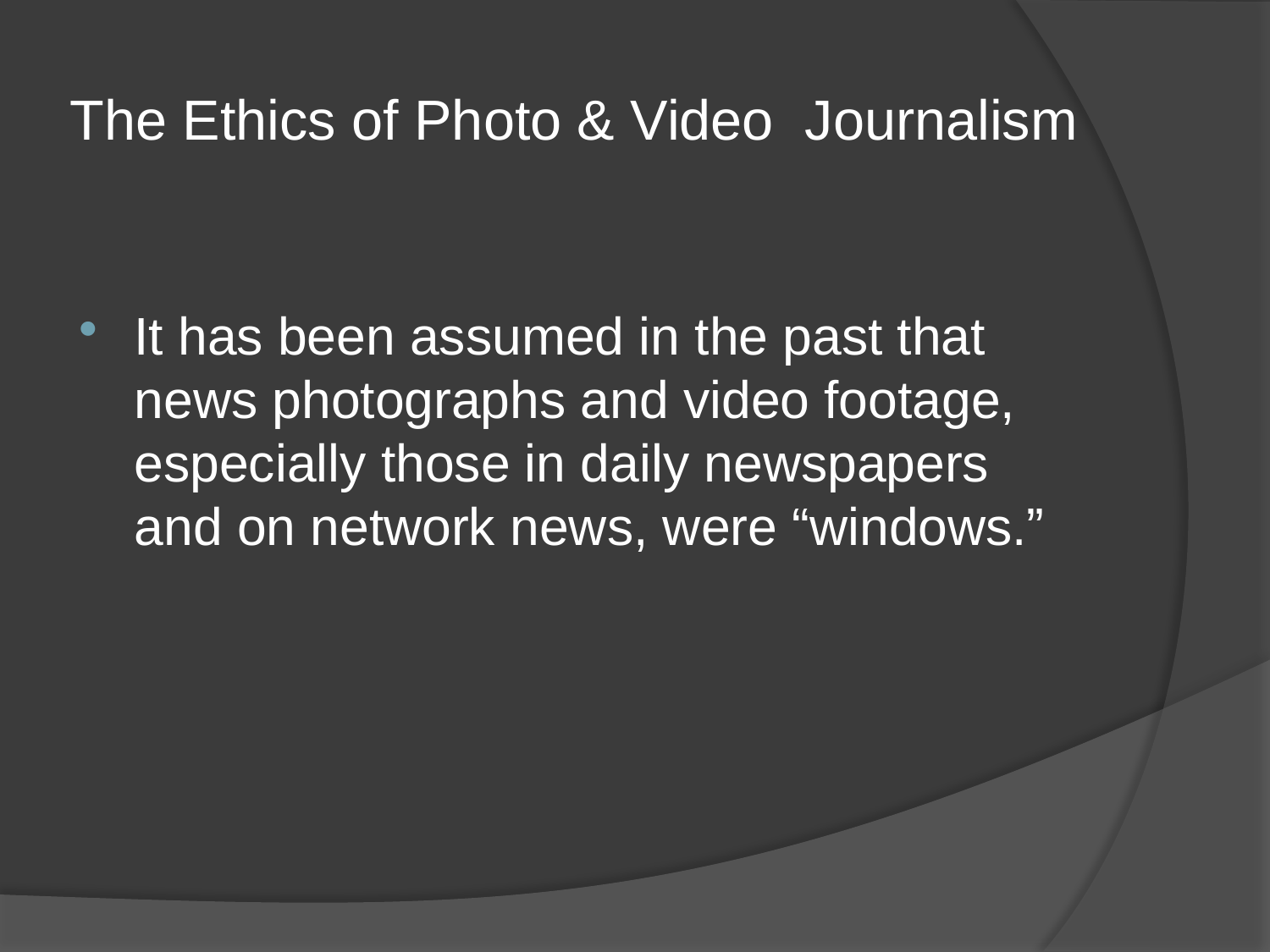

# The Ethics of Photo & Video  Journalism

It has been assumed in the past that news photographs and video footage, especially those in daily newspapers and on network news, were “windows.”